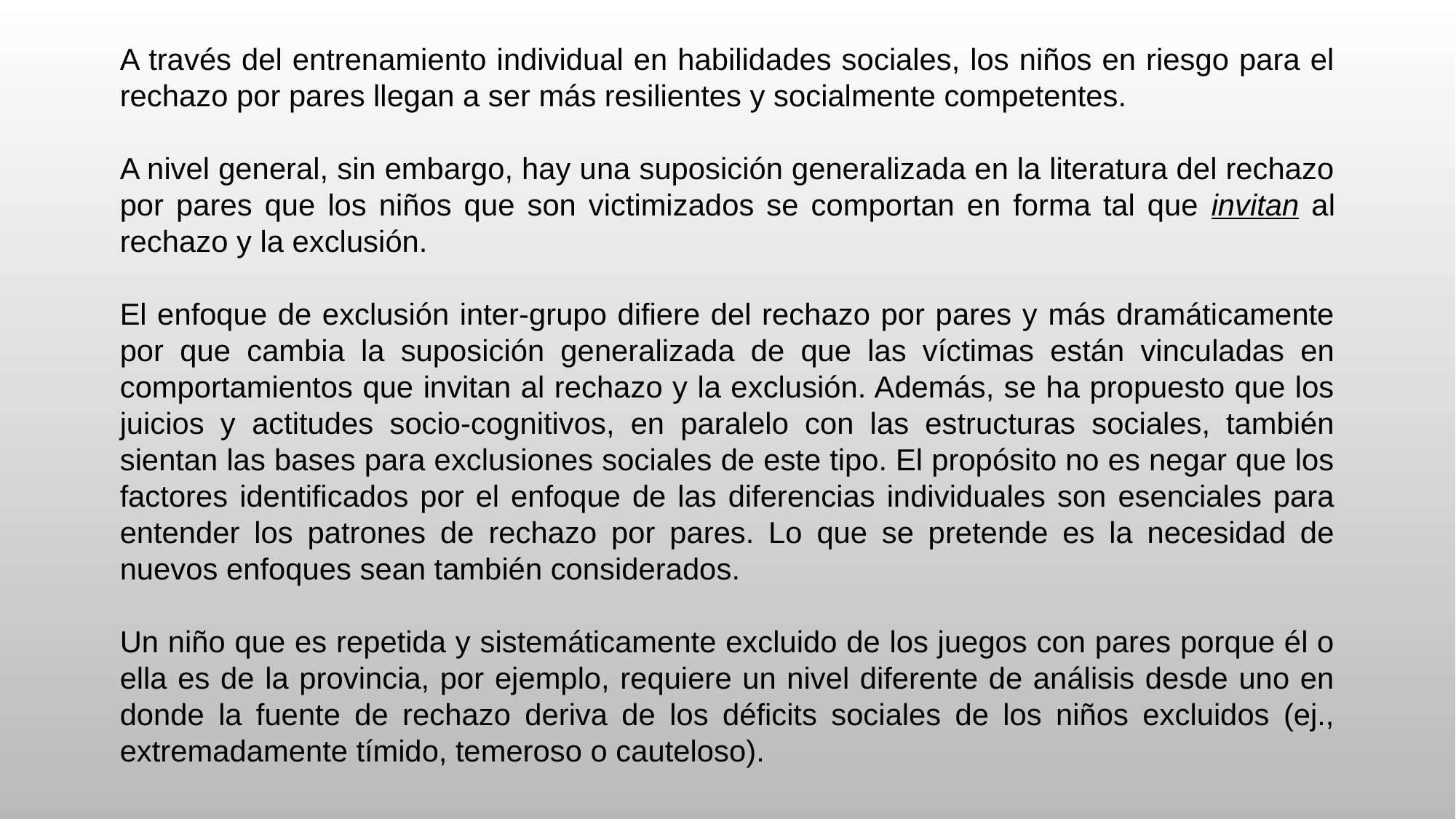

A través del entrenamiento individual en habilidades sociales, los niños en riesgo para el rechazo por pares llegan a ser más resilientes y socialmente competentes.

A nivel general, sin embargo, hay una suposición generalizada en la literatura del rechazo por pares que los niños que son victimizados se comportan en forma tal que invitan al rechazo y la exclusión.

El enfoque de exclusión inter-grupo difiere del rechazo por pares y más dramáticamente por que cambia la suposición generalizada de que las víctimas están vinculadas en comportamientos que invitan al rechazo y la exclusión. Además, se ha propuesto que los juicios y actitudes socio-cognitivos, en paralelo con las estructuras sociales, también sientan las bases para exclusiones sociales de este tipo. El propósito no es negar que los factores identificados por el enfoque de las diferencias individuales son esenciales para entender los patrones de rechazo por pares. Lo que se pretende es la necesidad de nuevos enfoques sean también considerados.

Un niño que es repetida y sistemáticamente excluido de los juegos con pares porque él o ella es de la provincia, por ejemplo, requiere un nivel diferente de análisis desde uno en donde la fuente de rechazo deriva de los déficits sociales de los niños excluidos (ej., extremadamente tímido, temeroso o cauteloso).